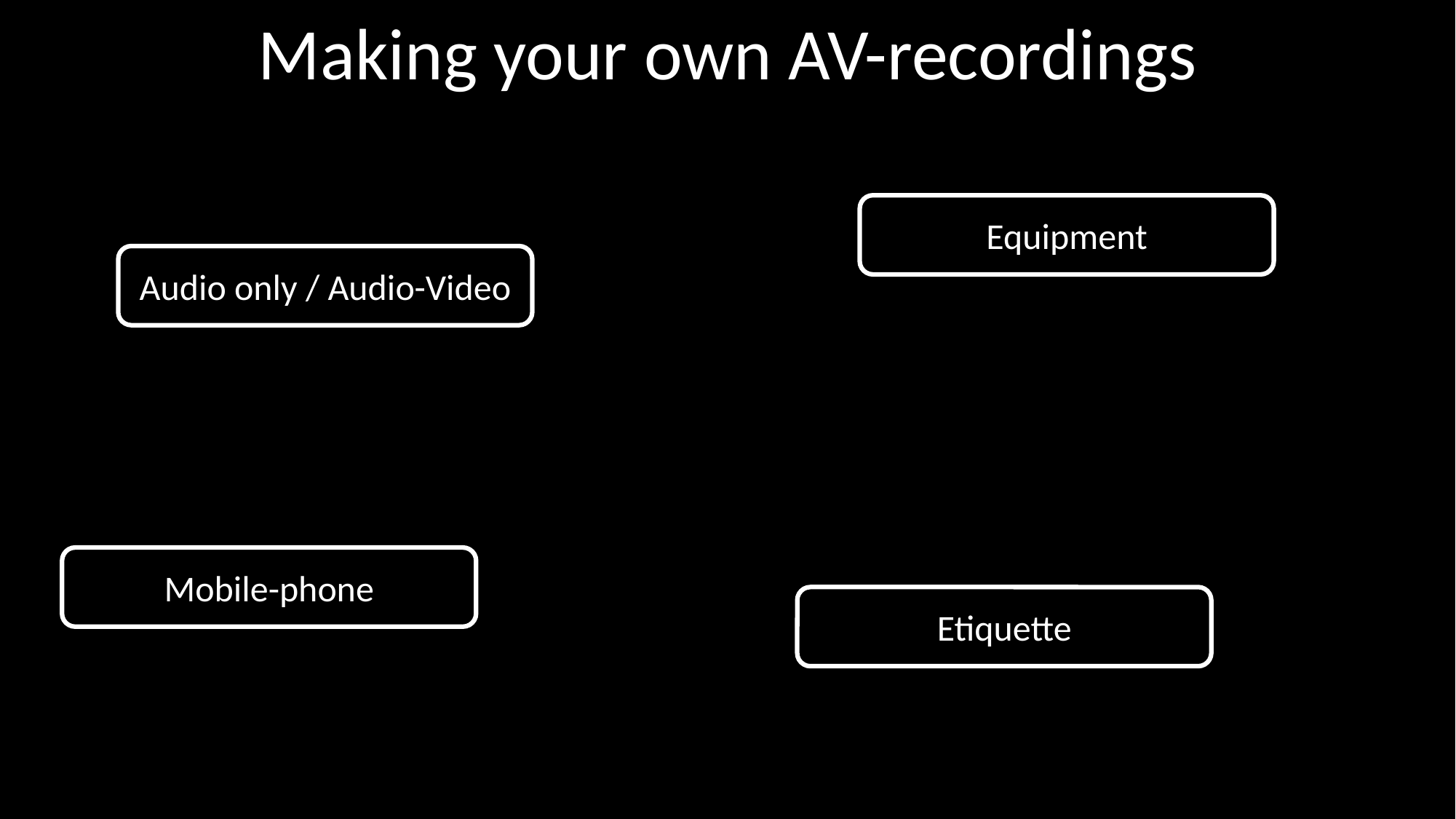

# Making your own AV-recordings
Equipment
Audio only / Audio-Video
Mobile-phone
Etiquette